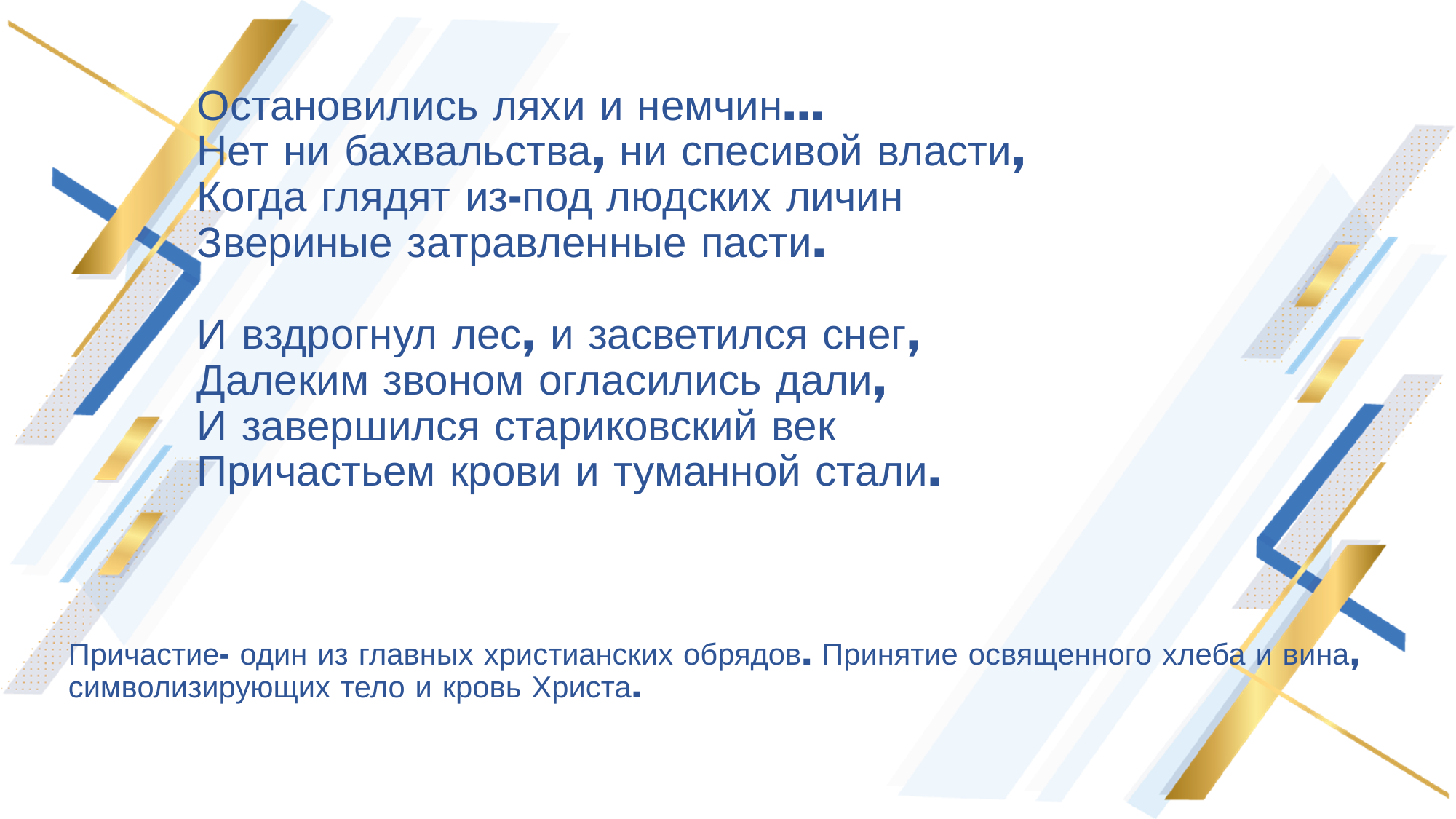

# Остановились ляхи и немчин... Нет ни бахвальства, ни спесивой власти, Когда глядят из-под людских личин Звериные затравленные пасти. И вздрогнул лес, и засветился снег, Далеким звоном огласились дали, И завершился стариковский век Причастьем крови и туманной стали.
Причастие- один из главных христианских обрядов. Принятие освященного хлеба и вина, символизирующих тело и кровь Христа.